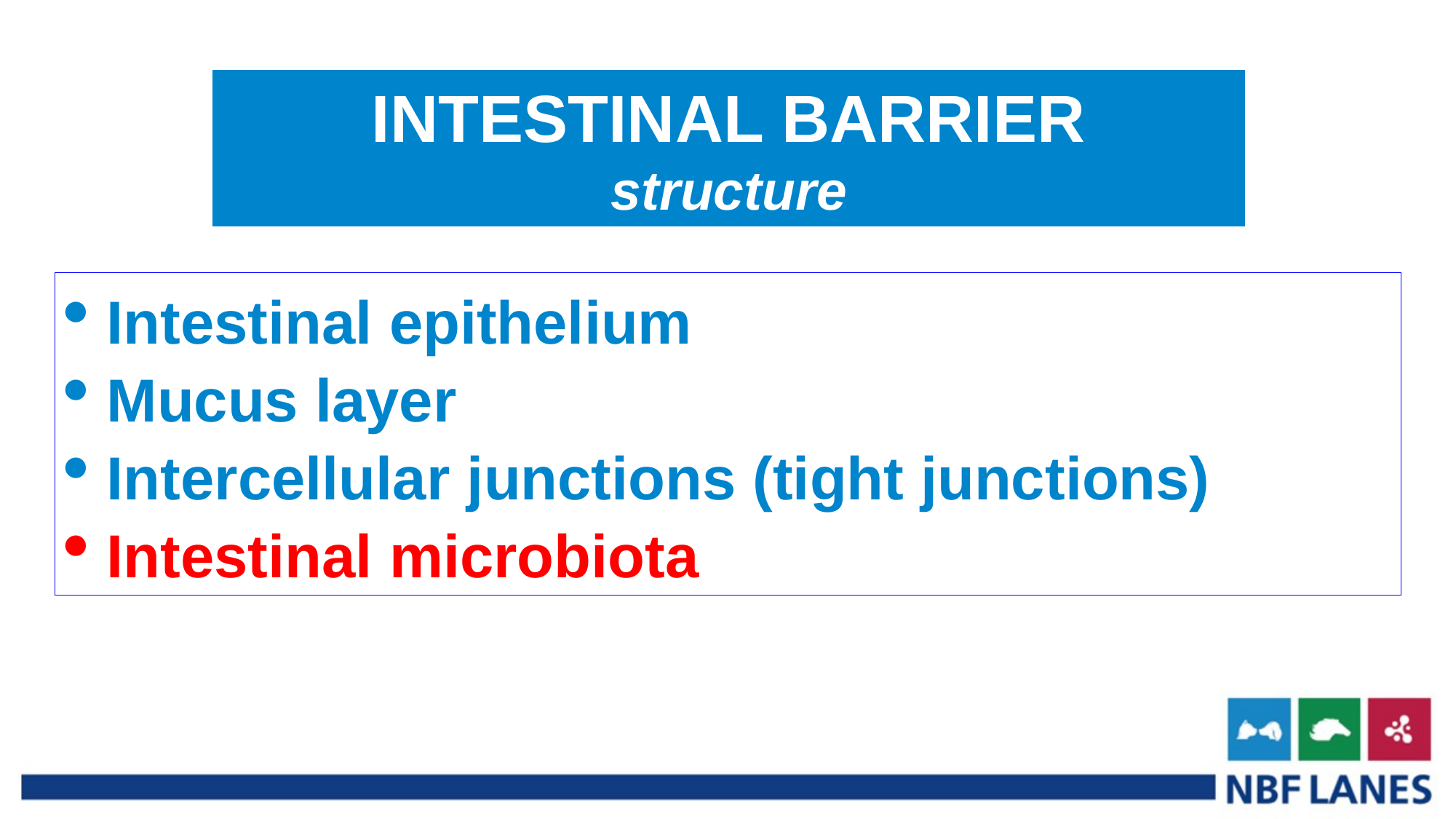

INTESTINAL BARRIER
structure
Intestinal epithelium
Mucus layer
Intercellular junctions (tight junctions)
Intestinal microbiota